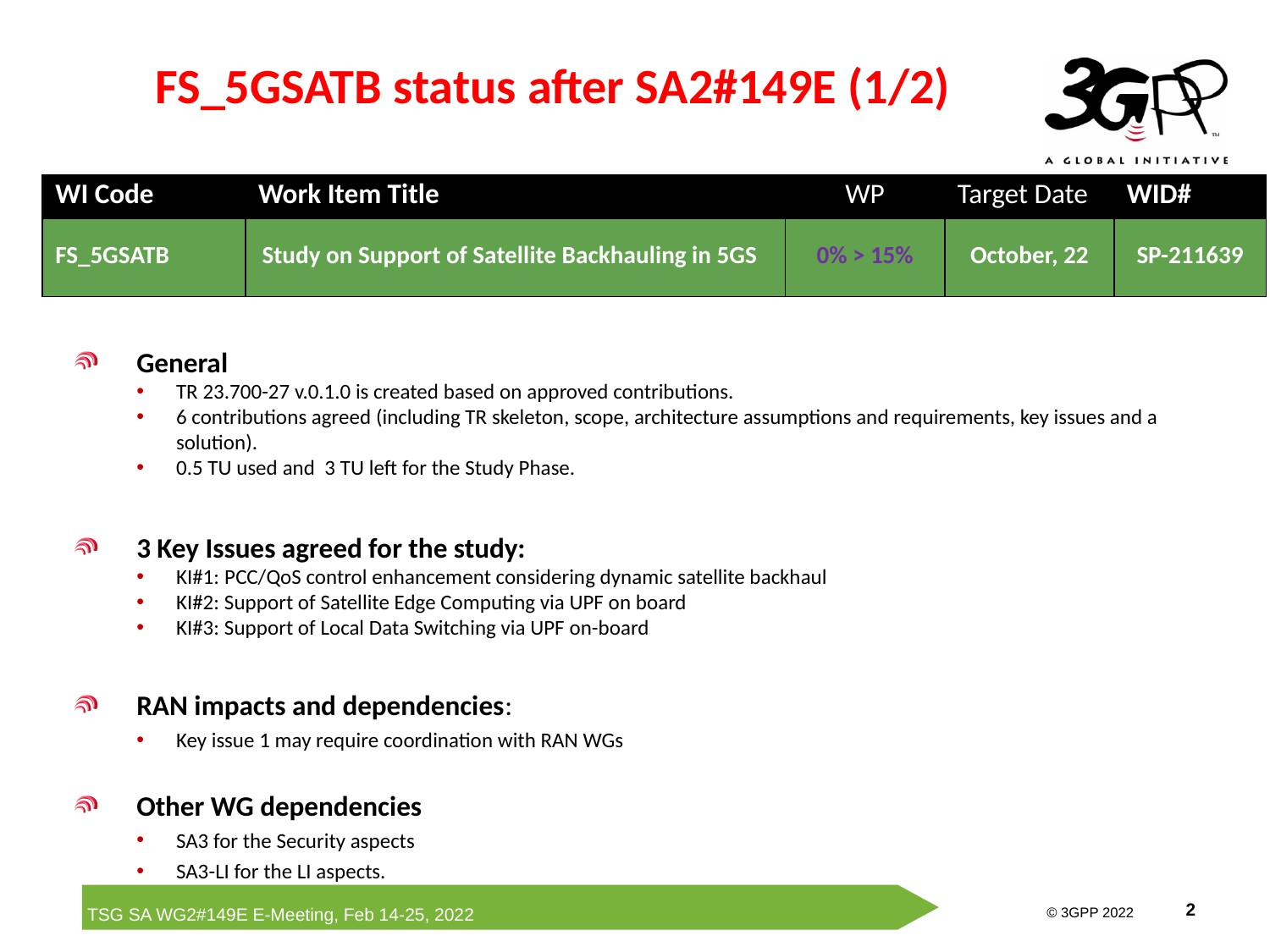

# FS_5GSATB status after SA2#149E (1/2)
| WI Code | Work Item Title | WP | Target Date | WID# |
| --- | --- | --- | --- | --- |
| FS\_5GSATB | Study on Support of Satellite Backhauling in 5GS | 0% > 15% | October, 22 | SP-211639 |
General
TR 23.700-27 v.0.1.0 is created based on approved contributions.
6 contributions agreed (including TR skeleton, scope, architecture assumptions and requirements, key issues and a solution).
0.5 TU used and  3 TU left for the Study Phase.

3 Key Issues agreed for the study:
KI#1: PCC/QoS control enhancement considering dynamic satellite backhaul
KI#2: Support of Satellite Edge Computing via UPF on board
KI#3: Support of Local Data Switching via UPF on-board

RAN impacts and dependencies:
Key issue 1 may require coordination with RAN WGs

Other WG dependencies
SA3 for the Security aspects
SA3-LI for the LI aspects.